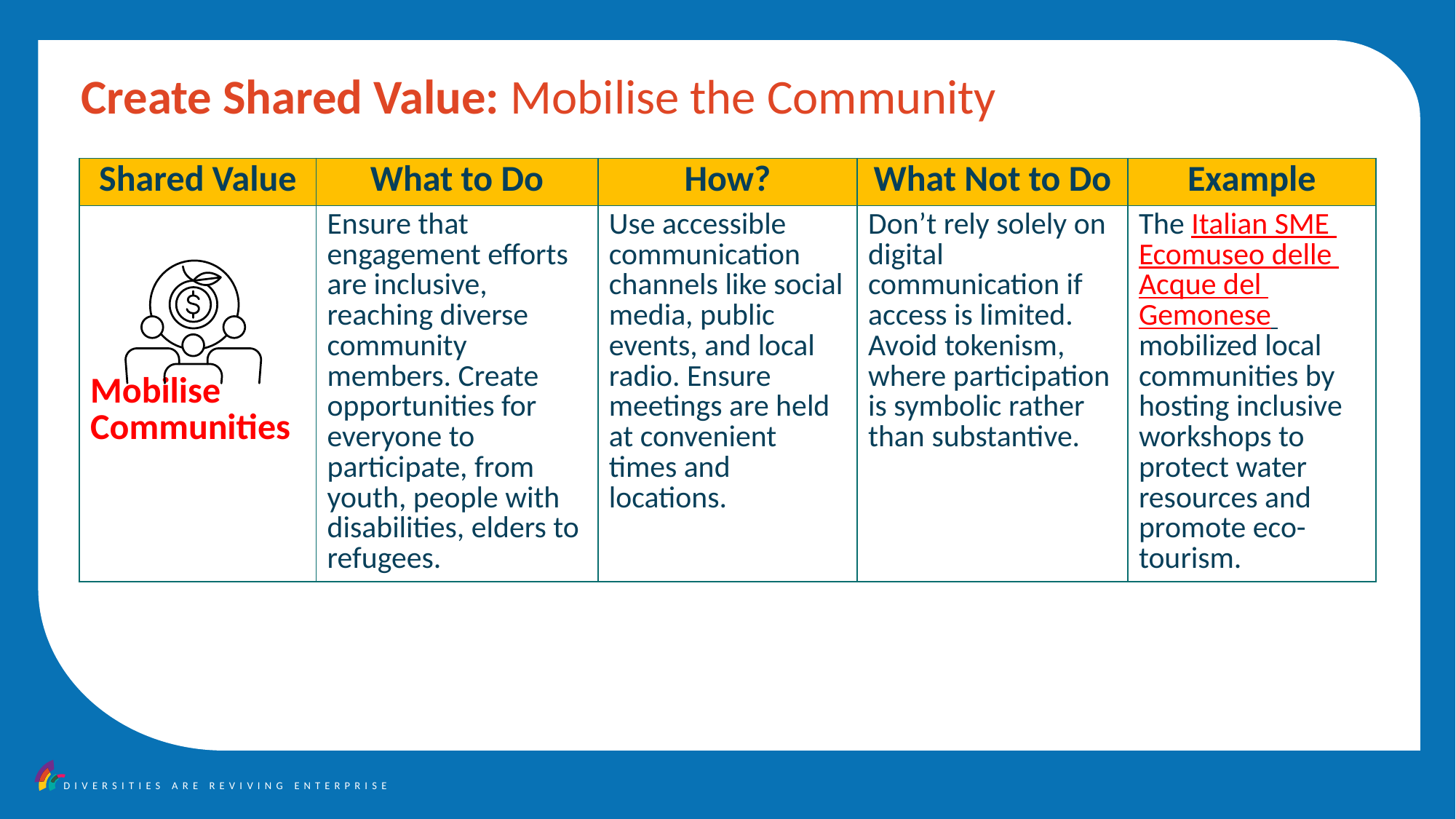

Create Shared Value: Mobilise the Community
| Shared Value | What to Do | How? | What Not to Do | Example |
| --- | --- | --- | --- | --- |
| Mobilise Communities | Ensure that engagement efforts are inclusive, reaching diverse community members. Create opportunities for everyone to participate, from youth, people with disabilities, elders to refugees. | Use accessible communication channels like social media, public events, and local radio. Ensure meetings are held at convenient times and locations. | Don’t rely solely on digital communication if access is limited. Avoid tokenism, where participation is symbolic rather than substantive. | The Italian SME Ecomuseo delle Acque del Gemonese mobilized local communities by hosting inclusive workshops to protect water resources and promote eco-tourism. |